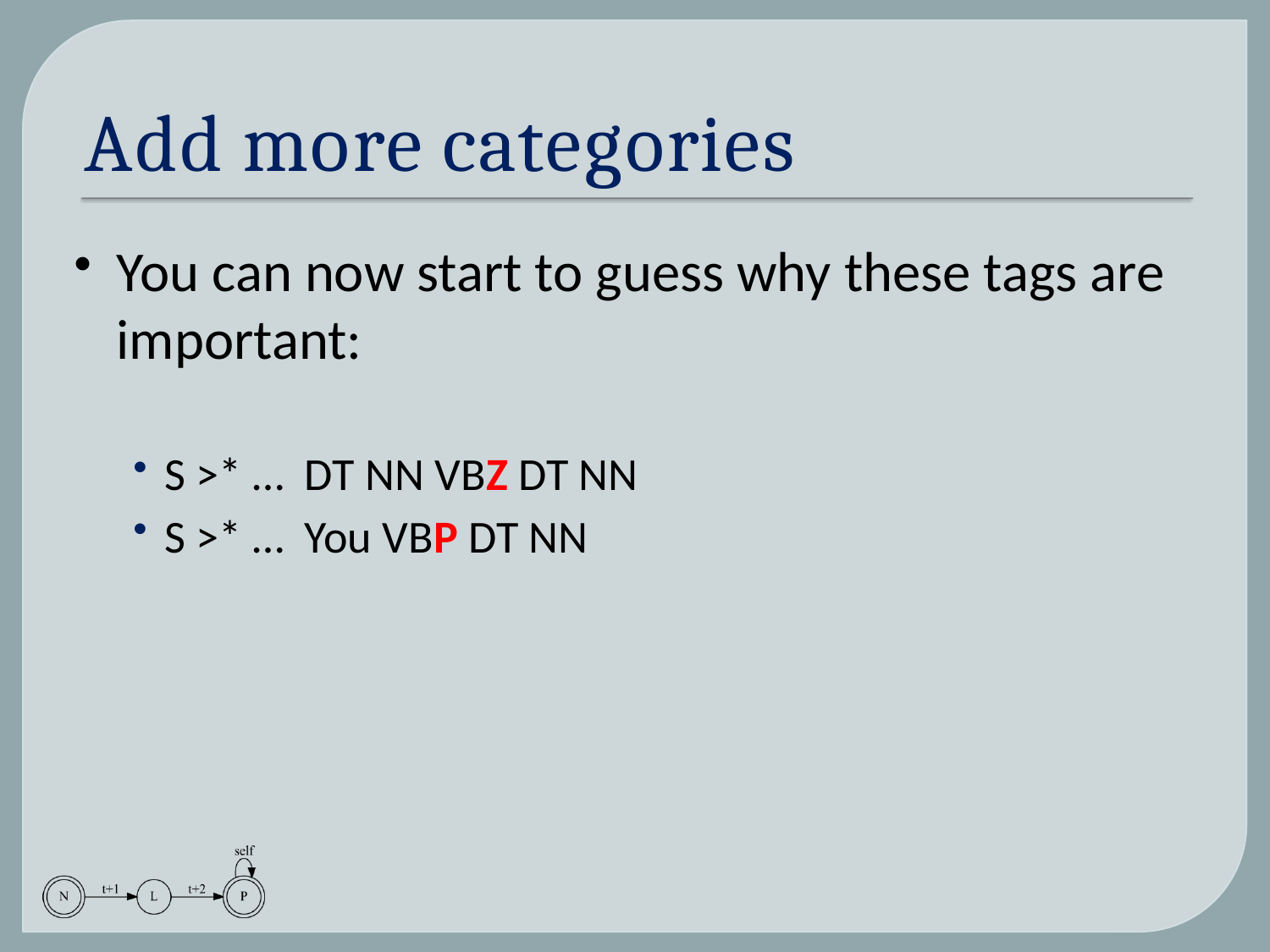

# Add more categories
You can now start to guess why these tags are important:

S >* …  DT NN VBZ DT NN
S >* …  You VBP DT NN